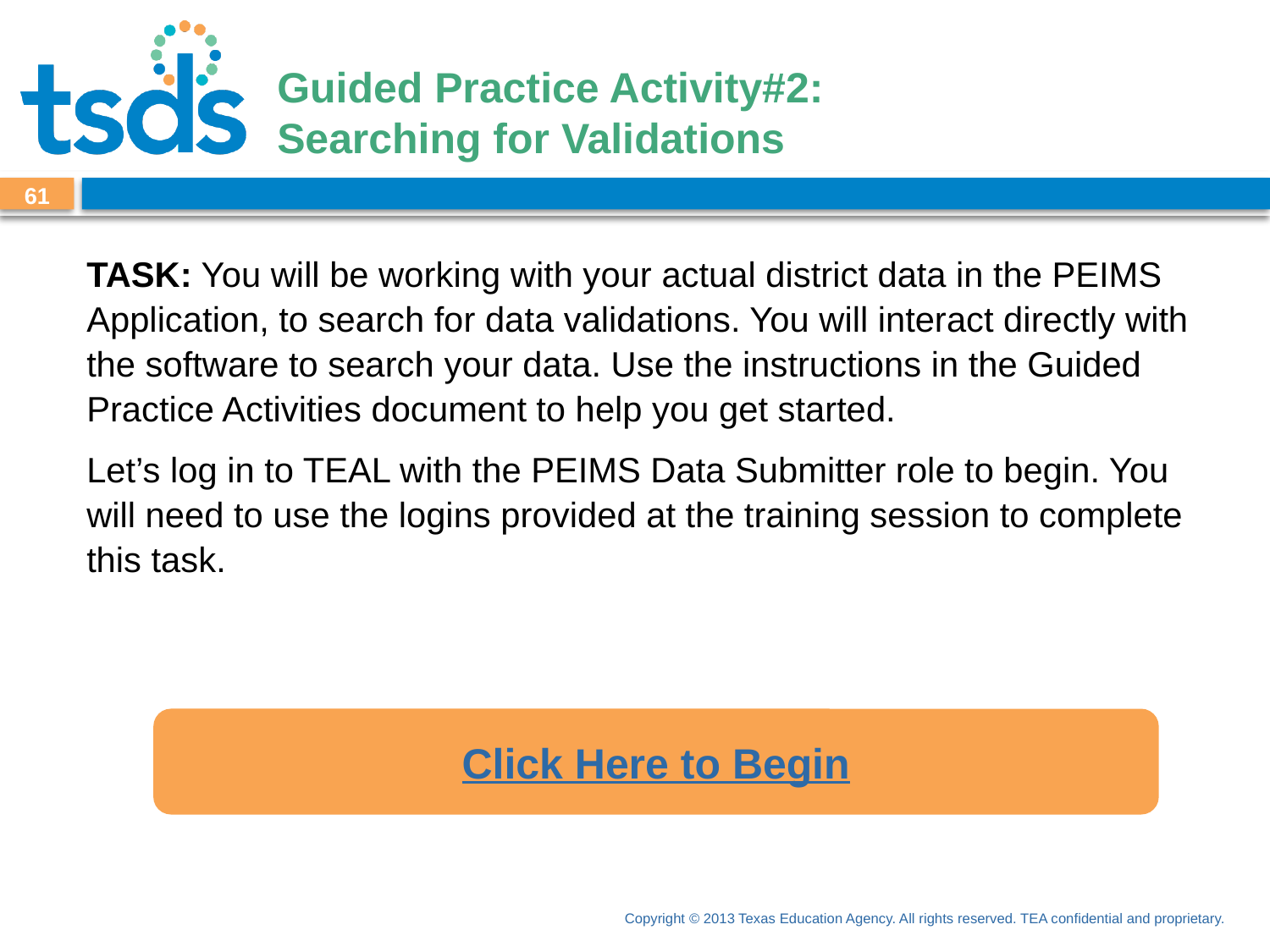

# Guided Practice Activity#2: Searching for Validations
61
TASK: You will be working with your actual district data in the PEIMS Application, to search for data validations. You will interact directly with the software to search your data. Use the instructions in the Guided Practice Activities document to help you get started.
Let’s log in to TEAL with the PEIMS Data Submitter role to begin. You will need to use the logins provided at the training session to complete this task.

Click Here to Begin